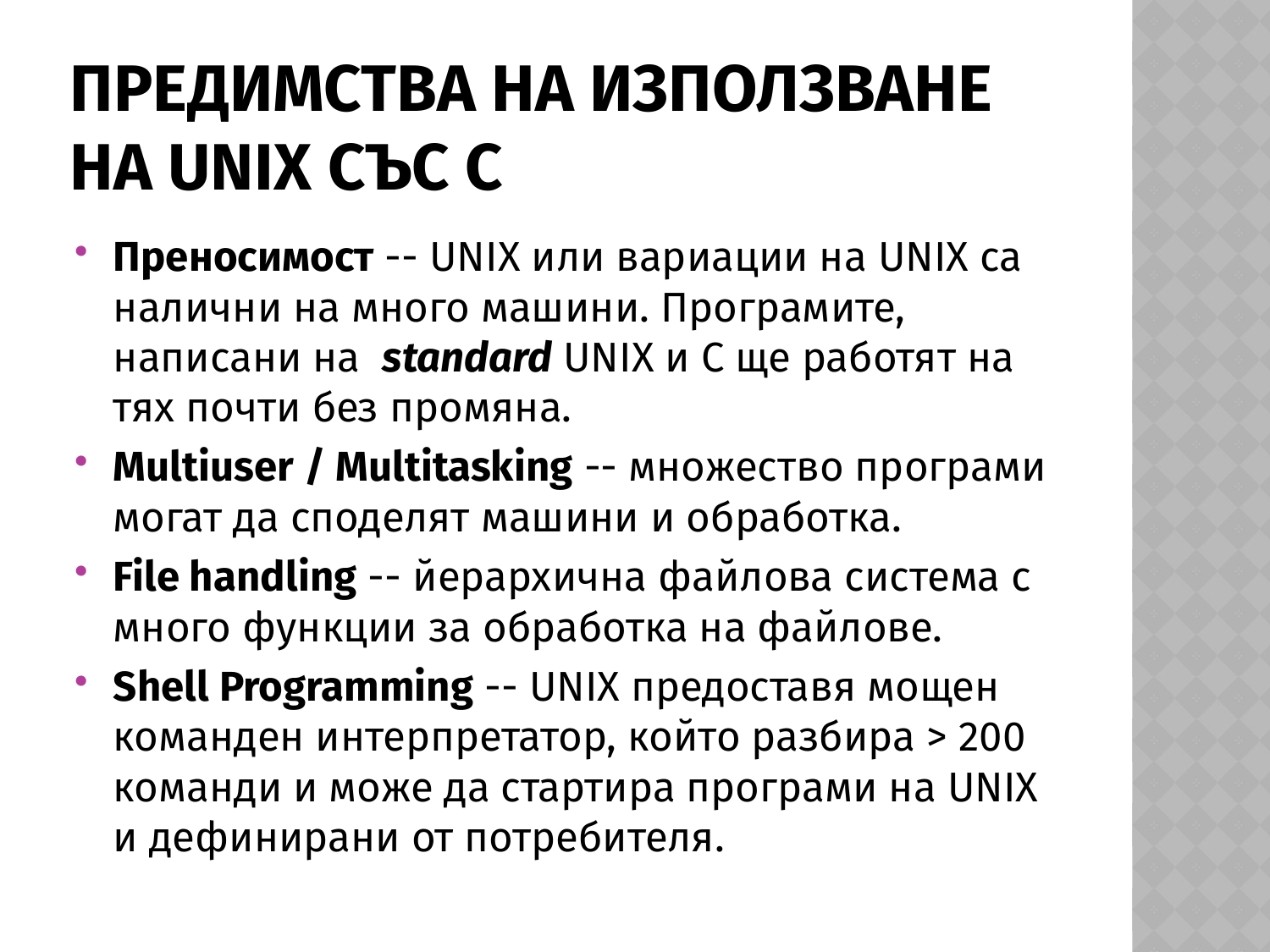

# Предимства на използване на UNIX със C
Преносимост -- UNIX или вариации на UNIX са налични на много машини. Програмите, написани на  standard UNIX и C ще работят на тях почти без промяна.
Multiuser / Multitasking -- множество програми могат да споделят машини и обработка.
File handling -- йерархична файлова система с много функции за обработка на файлове.
Shell Programming -- UNIX предоставя мощен команден интерпретатор, който разбира > 200 команди и може да стартира програми на UNIX и дефинирани от потребителя.